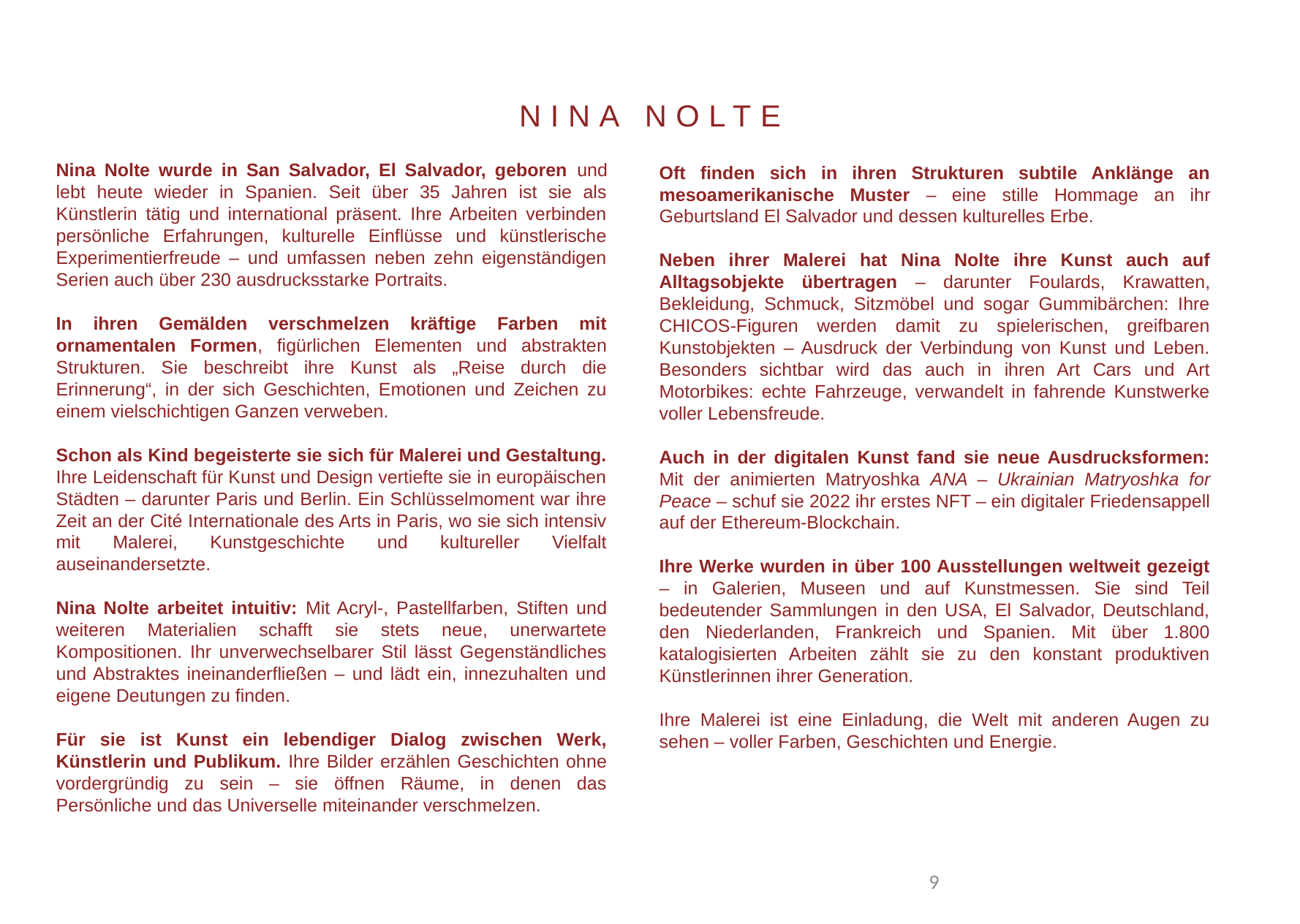

NINA NOLTE
Nina Nolte wurde in San Salvador, El Salvador, geboren und lebt heute wieder in Spanien. Seit über 35 Jahren ist sie als Künstlerin tätig und international präsent. Ihre Arbeiten verbinden persönliche Erfahrungen, kulturelle Einflüsse und künstlerische Experimentierfreude – und umfassen neben zehn eigenständigen Serien auch über 230 ausdrucksstarke Portraits.

In ihren Gemälden verschmelzen kräftige Farben mit ornamentalen Formen, figürlichen Elementen und abstrakten Strukturen. Sie beschreibt ihre Kunst als „Reise durch die Erinnerung“, in der sich Geschichten, Emotionen und Zeichen zu einem vielschichtigen Ganzen verweben.

Schon als Kind begeisterte sie sich für Malerei und Gestaltung. Ihre Leidenschaft für Kunst und Design vertiefte sie in europäischen Städten – darunter Paris und Berlin. Ein Schlüsselmoment war ihre Zeit an der Cité Internationale des Arts in Paris, wo sie sich intensiv mit Malerei, Kunstgeschichte und kultureller Vielfalt auseinandersetzte.

Nina Nolte arbeitet intuitiv: Mit Acryl-, Pastellfarben, Stiften und weiteren Materialien schafft sie stets neue, unerwartete Kompositionen. Ihr unverwechselbarer Stil lässt Gegenständliches und Abstraktes ineinanderfließen – und lädt ein, innezuhalten und eigene Deutungen zu finden.

Für sie ist Kunst ein lebendiger Dialog zwischen Werk, Künstlerin und Publikum. Ihre Bilder erzählen Geschichten ohne vordergründig zu sein – sie öffnen Räume, in denen das Persönliche und das Universelle miteinander verschmelzen.
Oft finden sich in ihren Strukturen subtile Anklänge an mesoamerikanische Muster – eine stille Hommage an ihr Geburtsland El Salvador und dessen kulturelles Erbe.

Neben ihrer Malerei hat Nina Nolte ihre Kunst auch auf Alltagsobjekte übertragen – darunter Foulards, Krawatten, Bekleidung, Schmuck, Sitzmöbel und sogar Gummibärchen: Ihre CHICOS-Figuren werden damit zu spielerischen, greifbaren Kunstobjekten – Ausdruck der Verbindung von Kunst und Leben. Besonders sichtbar wird das auch in ihren Art Cars und Art Motorbikes: echte Fahrzeuge, verwandelt in fahrende Kunstwerke voller Lebensfreude.

Auch in der digitalen Kunst fand sie neue Ausdrucksformen: Mit der animierten Matryoshka ANA – Ukrainian Matryoshka for Peace – schuf sie 2022 ihr erstes NFT – ein digitaler Friedensappell auf der Ethereum-Blockchain.

Ihre Werke wurden in über 100 Ausstellungen weltweit gezeigt – in Galerien, Museen und auf Kunstmessen. Sie sind Teil bedeutender Sammlungen in den USA, El Salvador, Deutschland, den Niederlanden, Frankreich und Spanien. Mit über 1.800 katalogisierten Arbeiten zählt sie zu den konstant produktiven Künstlerinnen ihrer Generation.

Ihre Malerei ist eine Einladung, die Welt mit anderen Augen zu sehen – voller Farben, Geschichten und Energie.
9